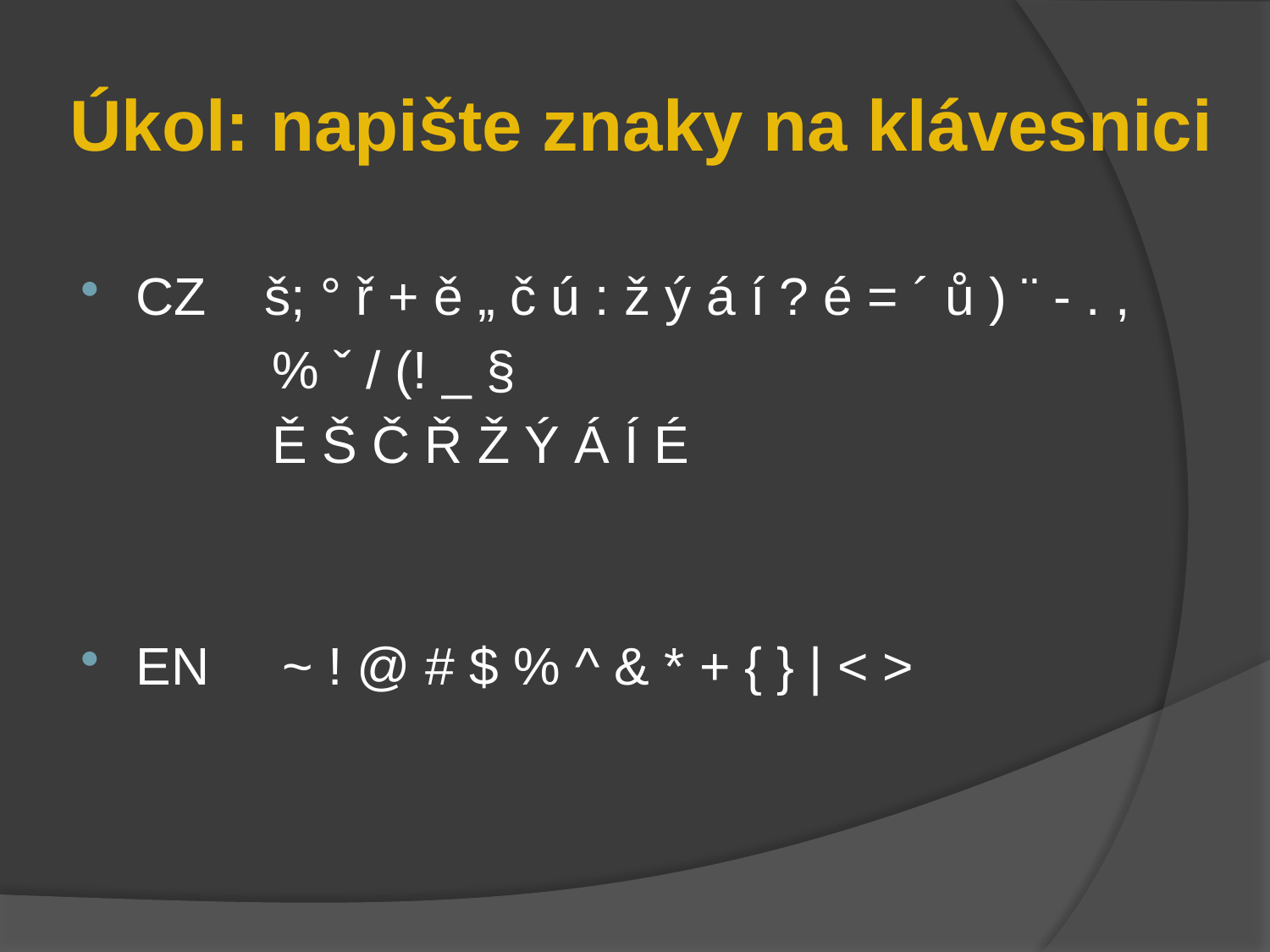

# Úkol: napište znaky na klávesnici
CZ    š; ° ř + ě „ č ú : ž ý á í ? é = ´ ů ) ¨ - . ,
             % ˇ / (! _ §
             Ě Š Č Ř Ž Ý Á Í É

EN     ~ ! @ # $ % ^ & * + { } | < >